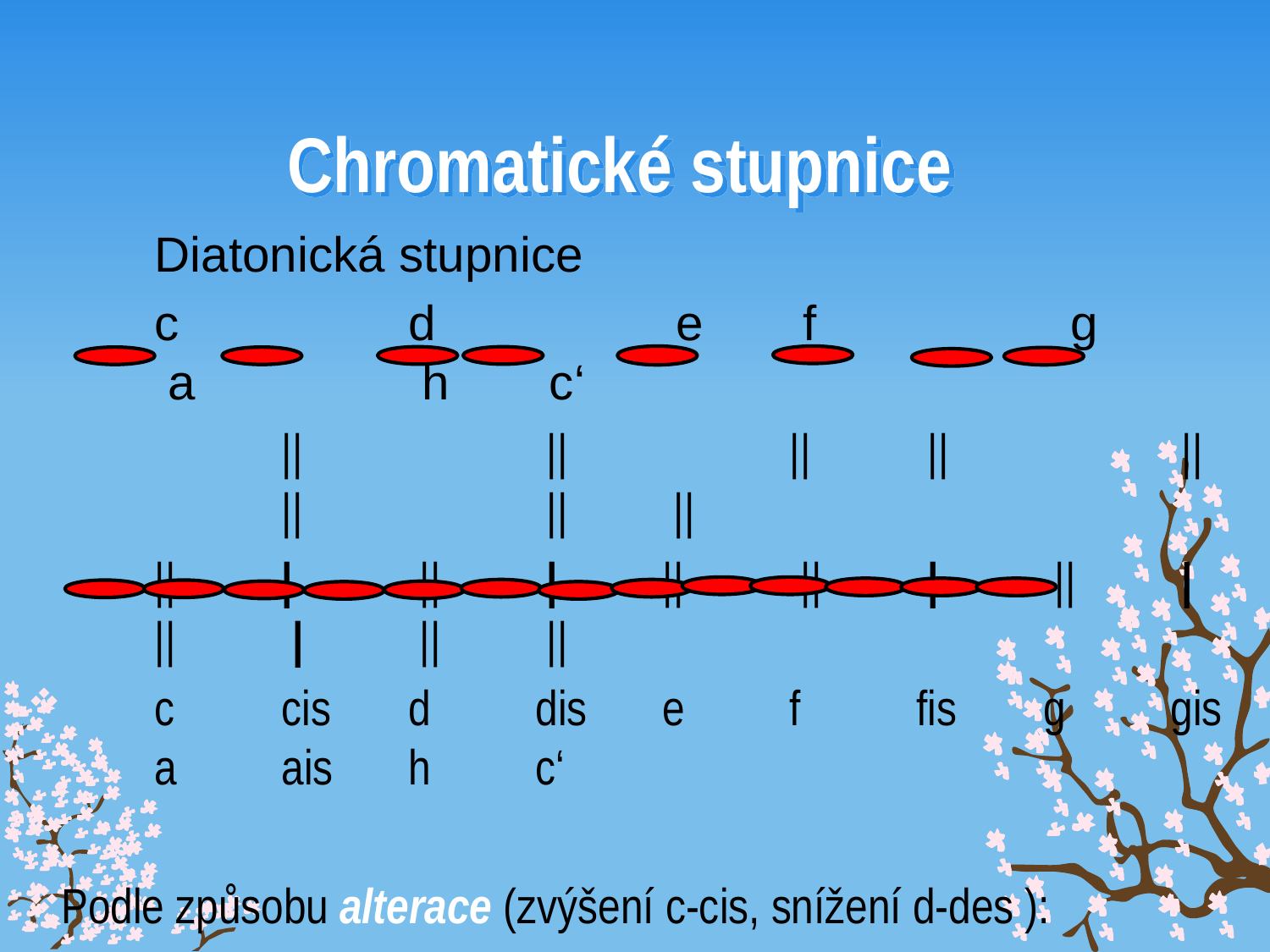

# Chromatické stupnice
  	Diatonická stupnice
 	c	 	d		 e	 f		  g		 a		 h	 c‘
 		||		 ||		||	 ||		 ||		||		 ||	 ||
	||	|	 ||	 |	||	 ||	 |	 || 	 |	||	 |	 ||	 ||
	c	cis	d	dis	e	f	fis	g	gis	a	ais	h	c‘

Podle způsobu alterace (zvýšení c-cis, snížení d-des ):
tři přirozená ladění
jedno Pythagorejské
mnohá temperovaná